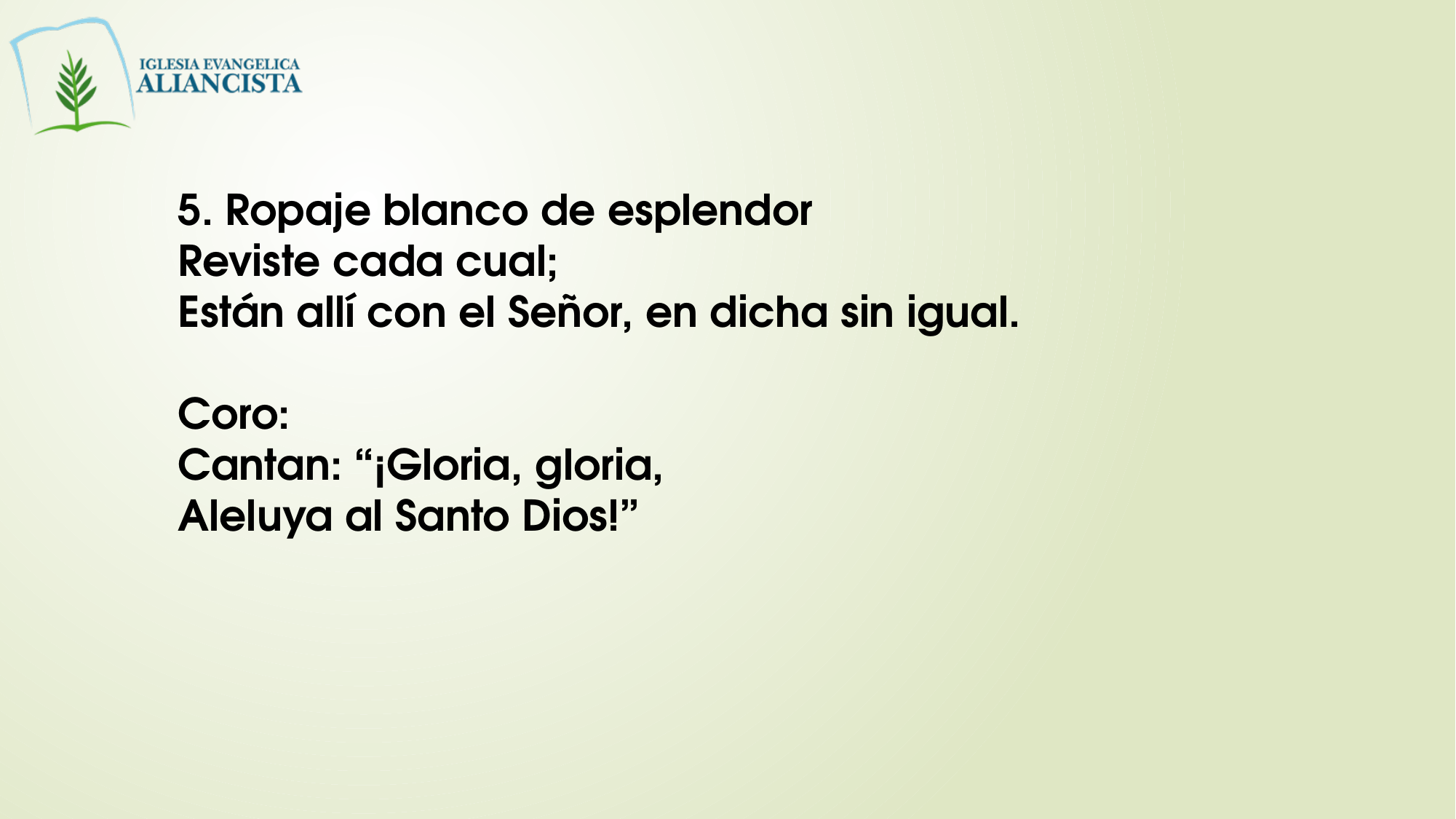

5. Ropaje blanco de esplendor
Reviste cada cual;
Están allí con el Señor, en dicha sin igual.

Coro:
Cantan: “¡Gloria, gloria,
Aleluya al Santo Dios!”